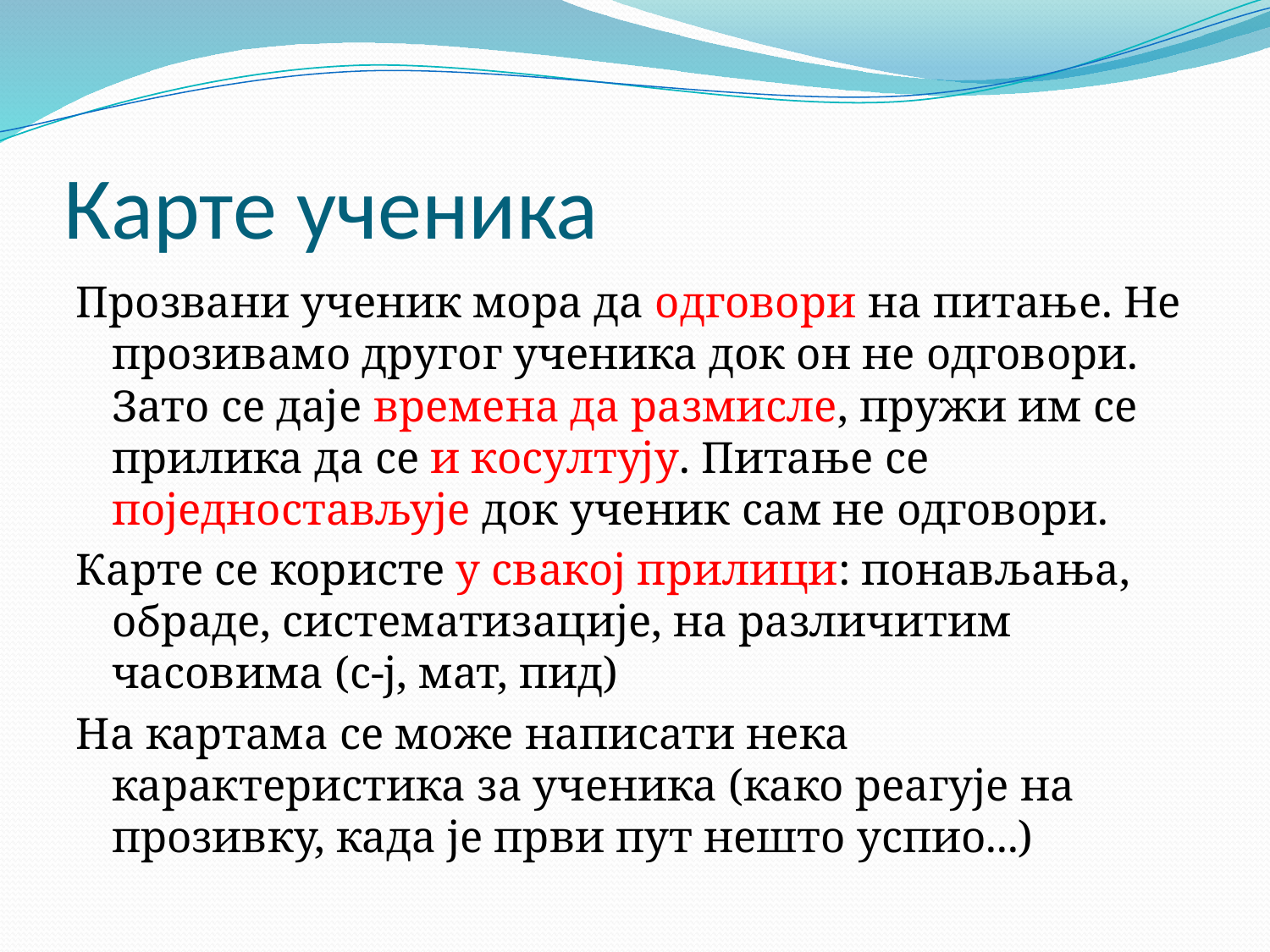

# Карте ученика
Прозвани ученик мора да одговори на питање. Не прозивамо другог ученика док он не одговори. Зато се даје времена да размисле, пружи им се прилика да се и косултују. Питање се поједностављује док ученик сам не одговори.
Карте се користе у свакој прилици: понављања, обраде, систематизације, на различитим часовима (с-ј, мат, пид)
На картама се може написати нека карактеристика за ученика (како реагује на прозивку, када је први пут нешто успио...)